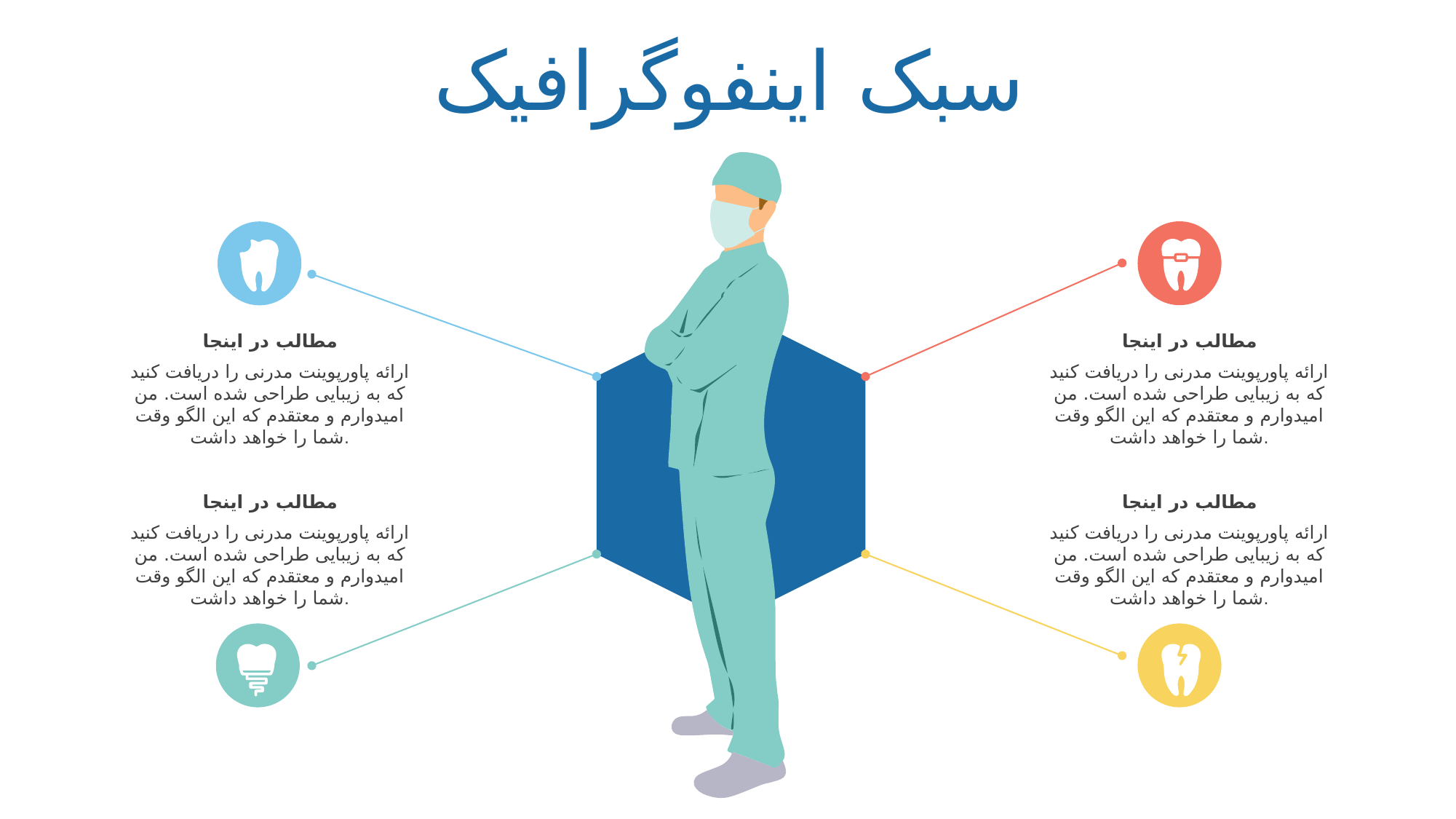

سبک اینفوگرافیک

مطالب در اینجا
ارائه پاورپوینت مدرنی را دریافت کنید که به زیبایی طراحی شده است. من امیدوارم و معتقدم که این الگو وقت شما را خواهد داشت.
مطالب در اینجا
ارائه پاورپوینت مدرنی را دریافت کنید که به زیبایی طراحی شده است. من امیدوارم و معتقدم که این الگو وقت شما را خواهد داشت.

مطالب در اینجا
ارائه پاورپوینت مدرنی را دریافت کنید که به زیبایی طراحی شده است. من امیدوارم و معتقدم که این الگو وقت شما را خواهد داشت.
مطالب در اینجا
ارائه پاورپوینت مدرنی را دریافت کنید که به زیبایی طراحی شده است. من امیدوارم و معتقدم که این الگو وقت شما را خواهد داشت.